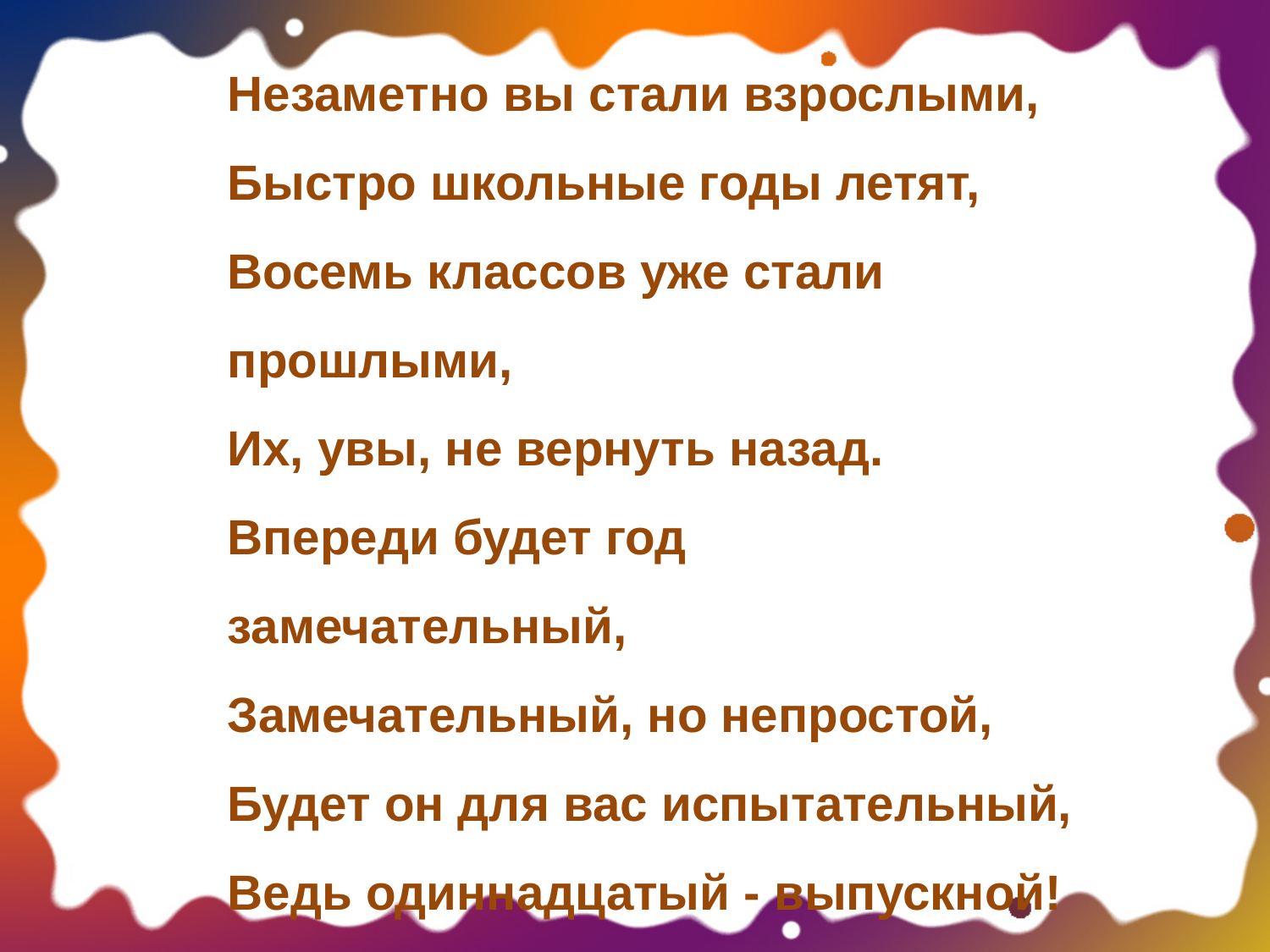

Незаметно вы стали взрослыми,
Быстро школьные годы летят,
Восемь классов уже стали прошлыми,
Их, увы, не вернуть назад.
Впереди будет год замечательный,
Замечательный, но непростой,
Будет он для вас испытательный,
Ведь одиннадцатый - выпускной!